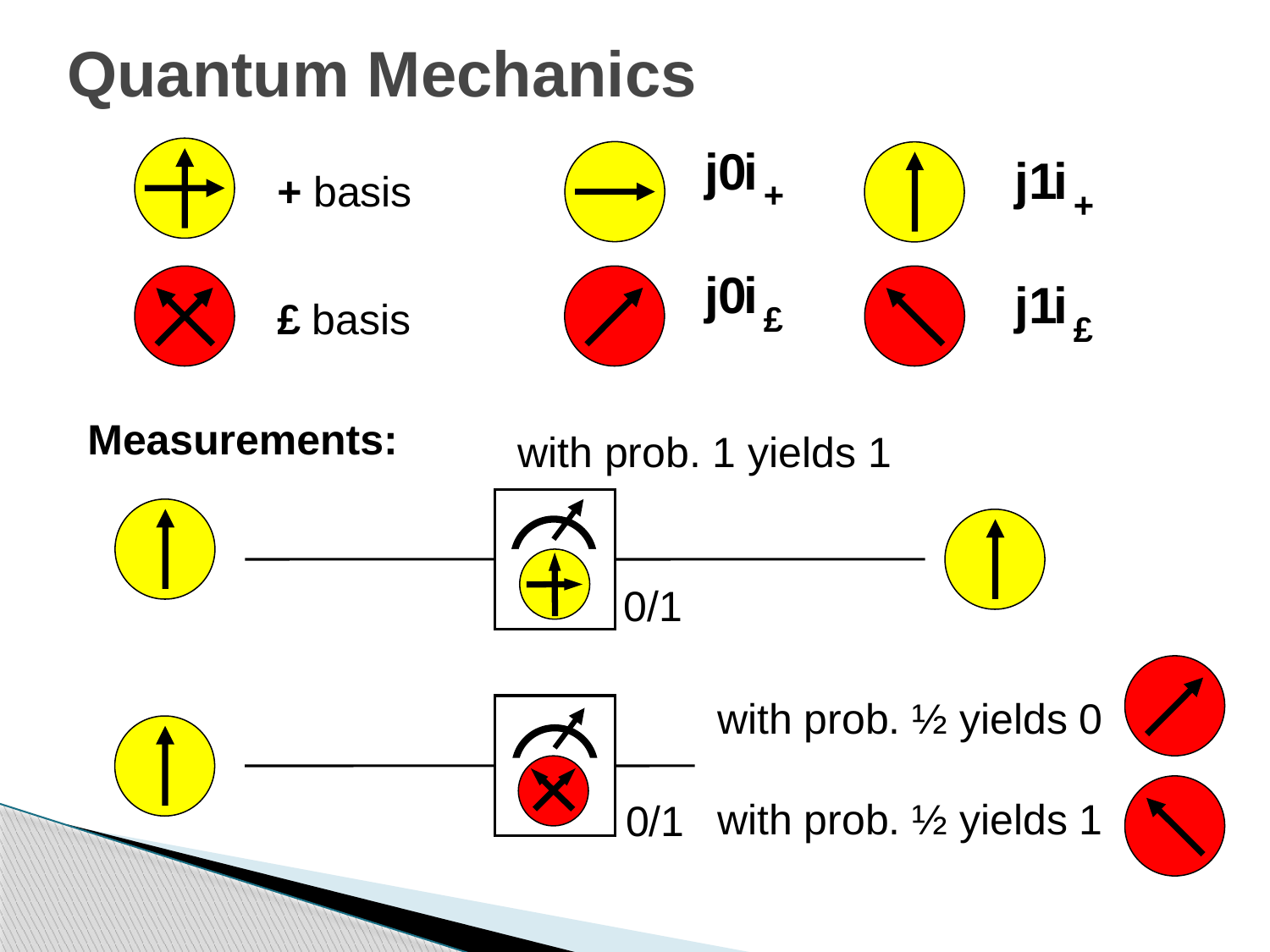

# Quantum Mechanics

+ basis

j
i
0
+

j
i
1
+

£ basis

j
i
0
£

j
i
1
£
Measurements:
with prob. 1 yields 1

0/1

with prob. ½ yields 0

with prob. ½ yields 1
0/1